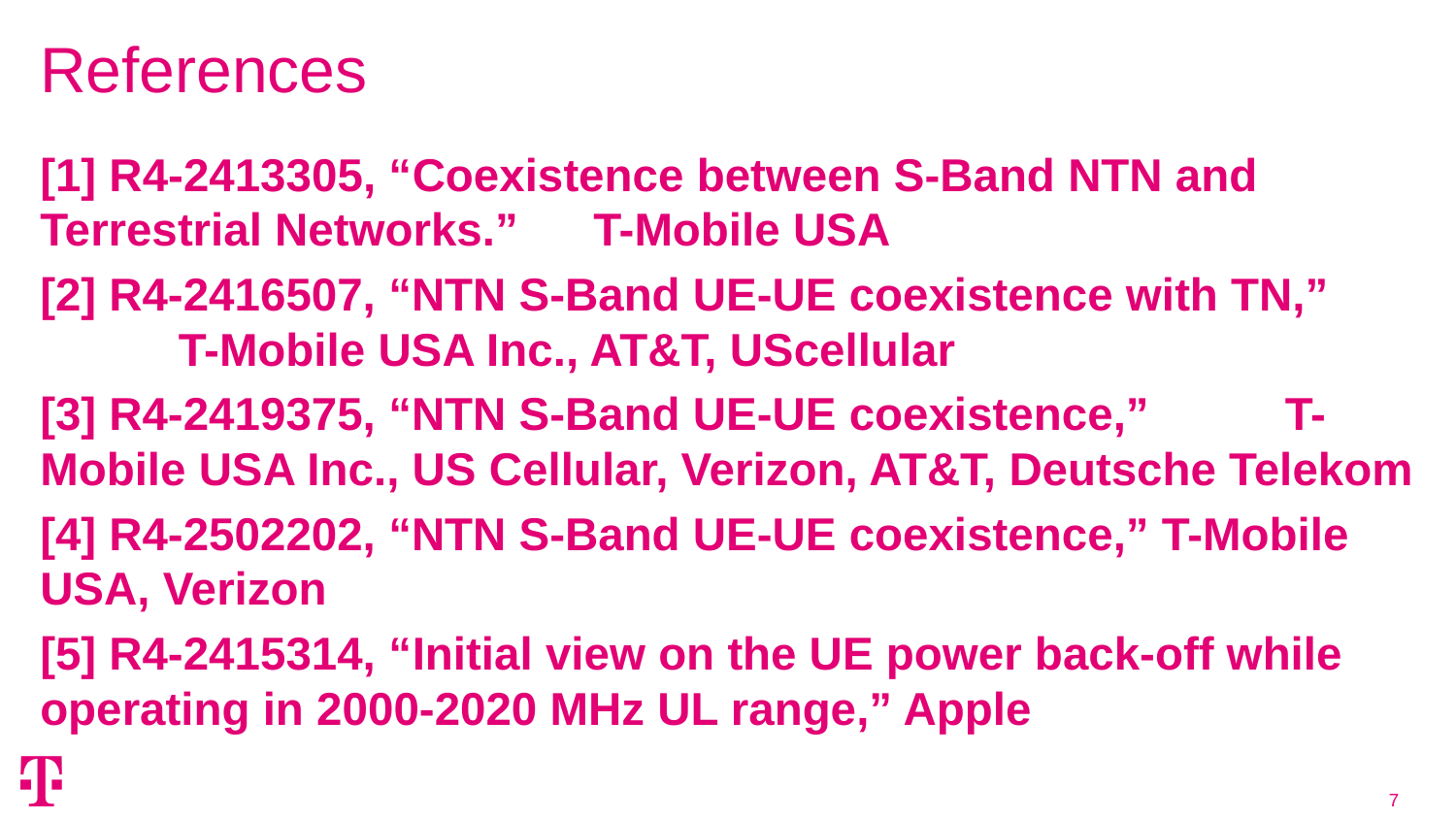

# References
[1] R4-2413305, “Coexistence between S-Band NTN and Terrestrial Networks.”	T-Mobile USA
[2] R4-2416507, “NTN S-Band UE-UE coexistence with TN,”	T-Mobile USA Inc., AT&T, UScellular
[3] R4-2419375, “NTN S-Band UE-UE coexistence,”	T-Mobile USA Inc., US Cellular, Verizon, AT&T, Deutsche Telekom
[4] R4-2502202, “NTN S-Band UE-UE coexistence,” T-Mobile USA, Verizon
[5] R4-2415314, “Initial view on the UE power back-off while operating in 2000-2020 MHz UL range,” Apple